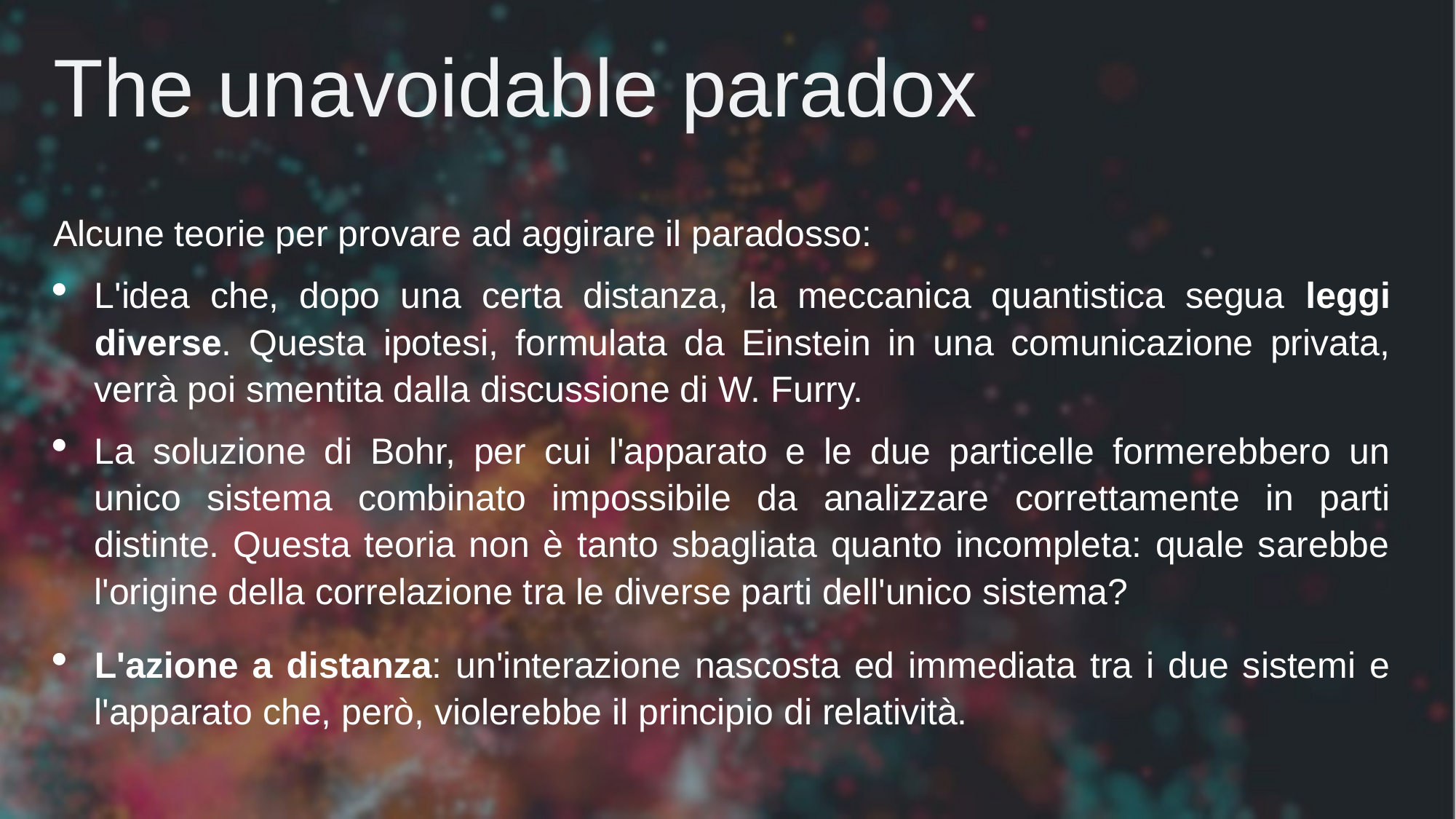

# The unavoidable paradox
Alcune teorie per provare ad aggirare il paradosso:
L'idea che, dopo una certa distanza, la meccanica quantistica segua leggi diverse. Questa ipotesi, formulata da Einstein in una comunicazione privata, verrà poi smentita dalla discussione di W. Furry.
La soluzione di Bohr, per cui l'apparato e le due particelle formerebbero un unico sistema combinato impossibile da analizzare correttamente in parti distinte. Questa teoria non è tanto sbagliata quanto incompleta: quale sarebbe l'origine della correlazione tra le diverse parti dell'unico sistema?
L'azione a distanza: un'interazione nascosta ed immediata tra i due sistemi e l'apparato che, però, violerebbe il principio di relatività.